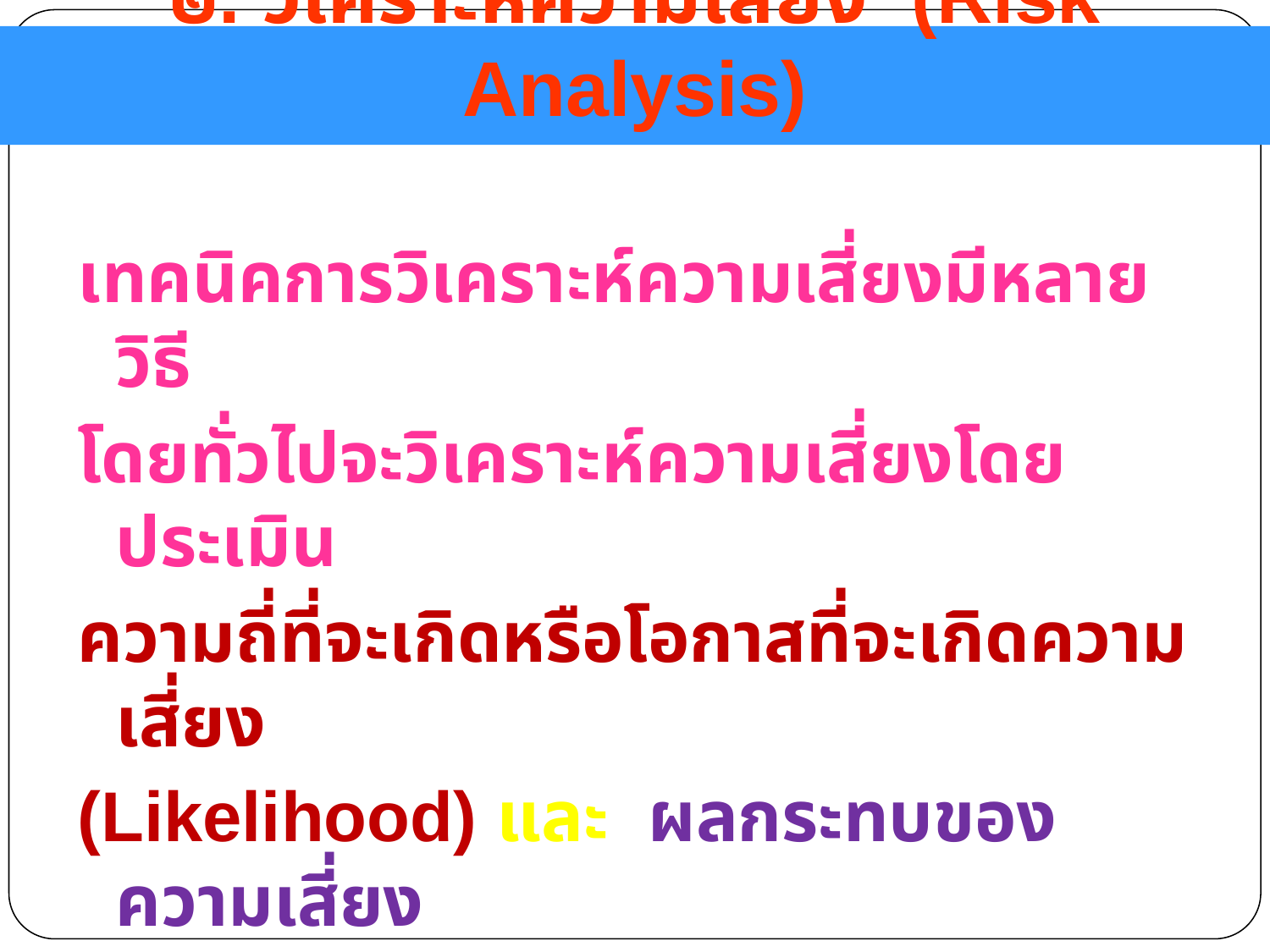

# ๒. วิเคราะห์ความเสี่ยง  (Risk Analysis)
เทคนิคการวิเคราะห์ความเสี่ยงมีหลายวิธี
โดยทั่วไปจะวิเคราะห์ความเสี่ยงโดยประเมิน
ความถี่ที่จะเกิดหรือโอกาสที่จะเกิดความเสี่ยง
(Likelihood) และ  ผลกระทบของความเสี่ยง
(Consequences) โดยการให้คะแนนดังนี้ :-